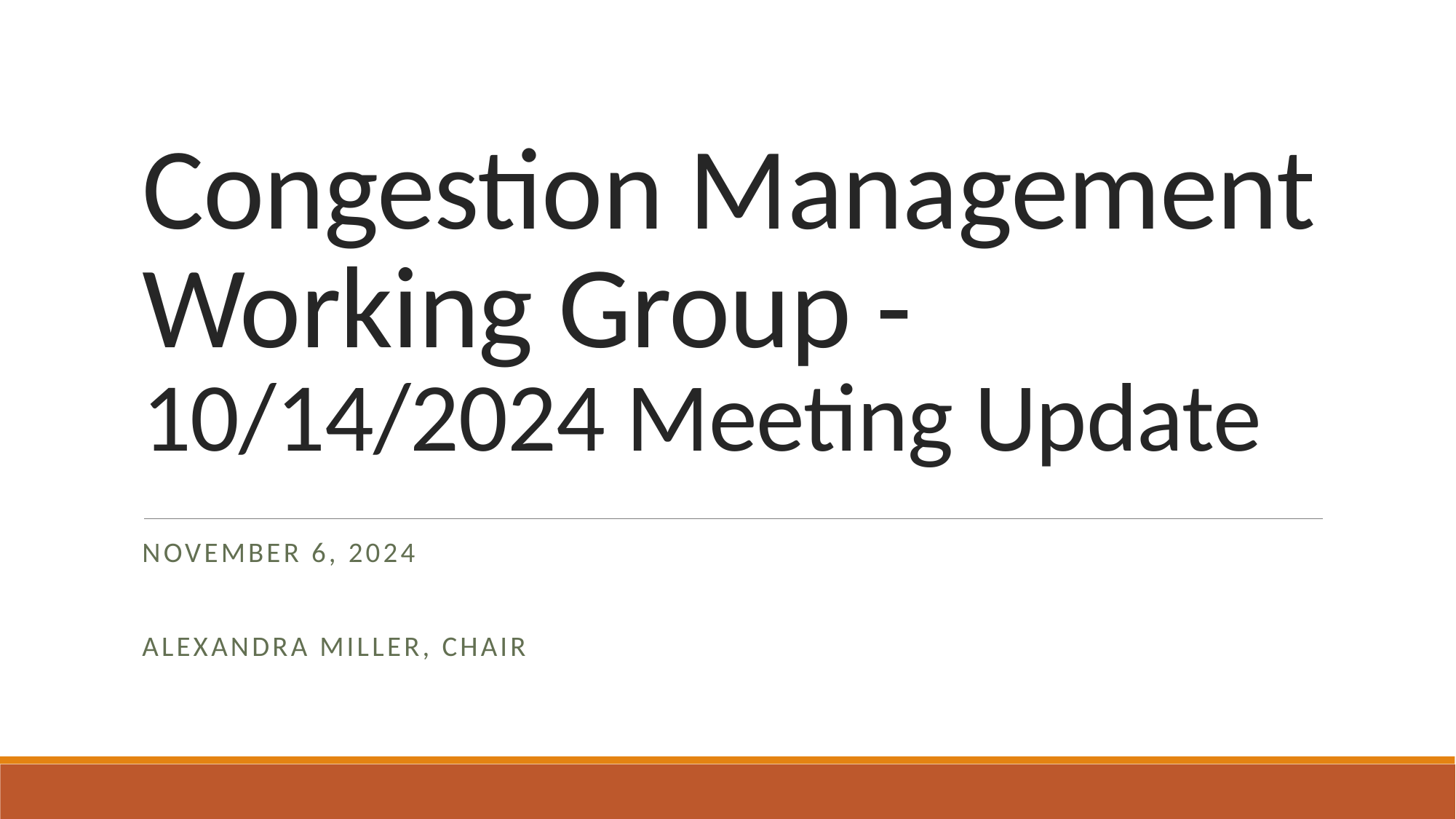

# Congestion Management Working Group - 10/14/2024 Meeting Update
november 6, 2024

Alexandra miller, chair